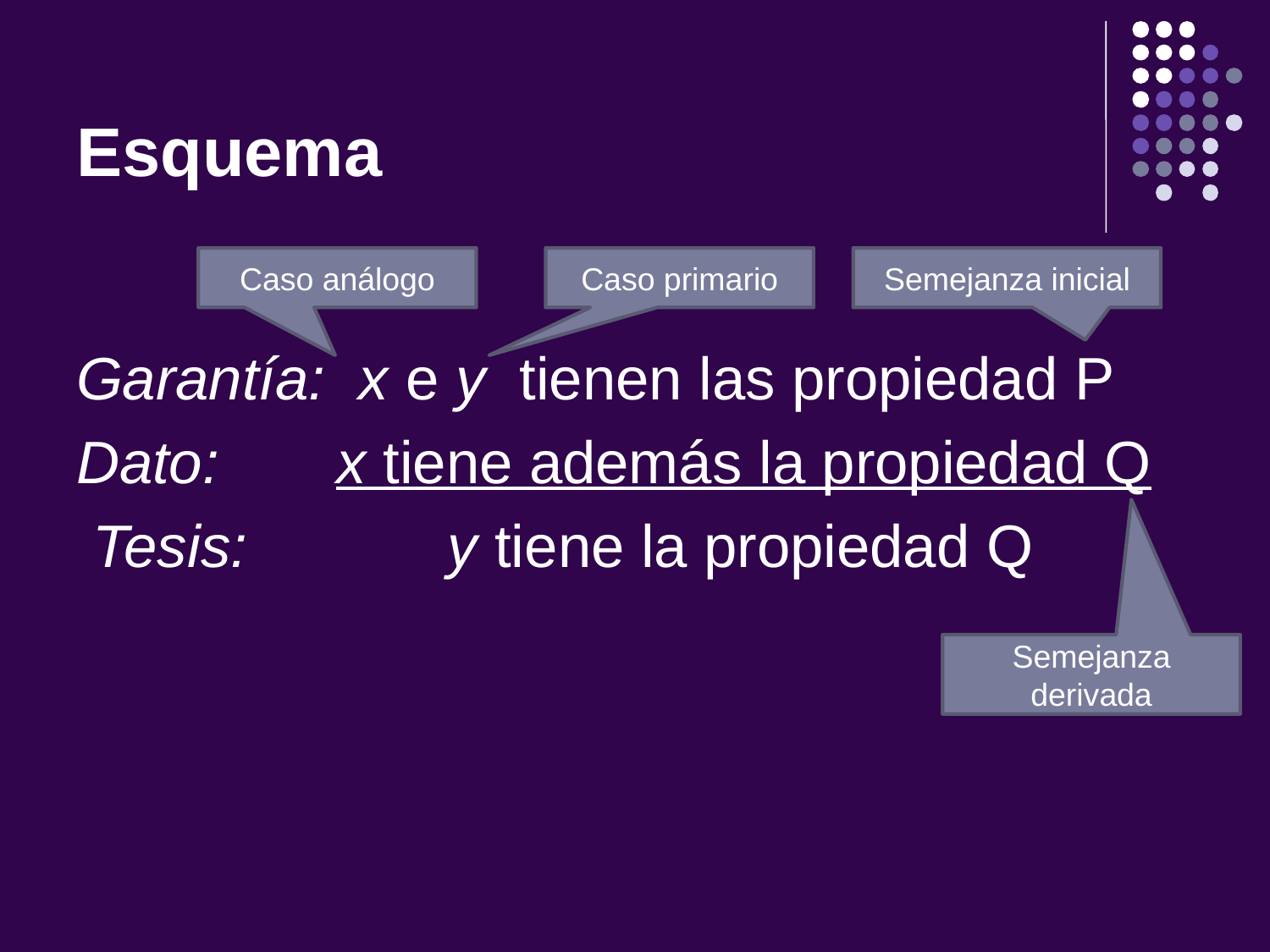

# Esquema

Garantía:  x e y  tienen las propiedad P
Dato:       x tiene además la propiedad Q
 Tesis:            y tiene la propiedad Q
Caso análogo
Caso primario
Semejanza inicial
Semejanza derivada